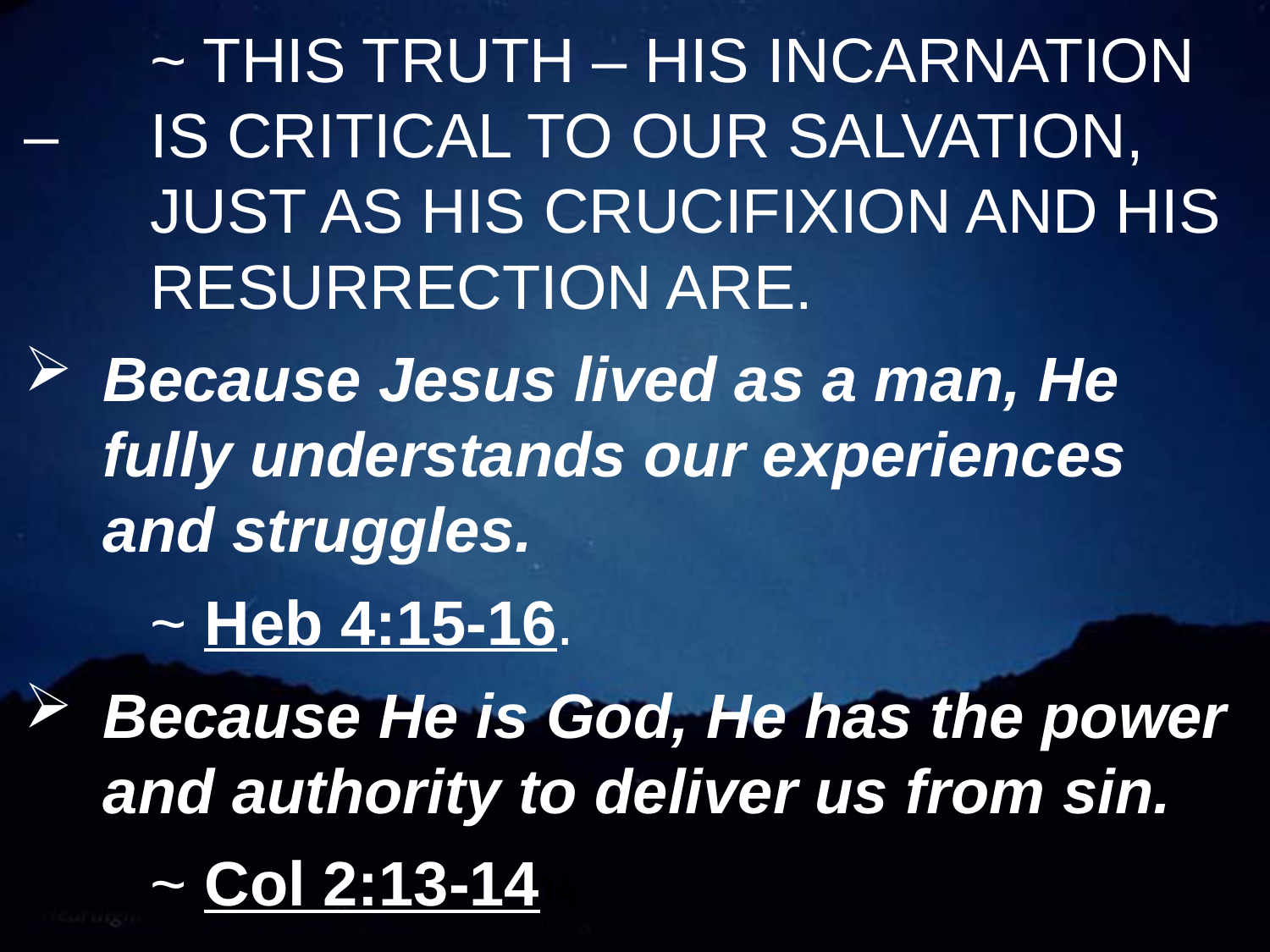

~ THIS TRUTH – HIS INCARNATION – 					IS CRITICAL TO OUR SALVATION, 					JUST AS HIS CRUCIFIXION AND HIS 					RESURRECTION ARE.
Because Jesus lived as a man, He fully understands our experiences and struggles.
		~ Heb 4:15-16.
Because He is God, He has the power and authority to deliver us from sin.
		~ Col 2:13-1414